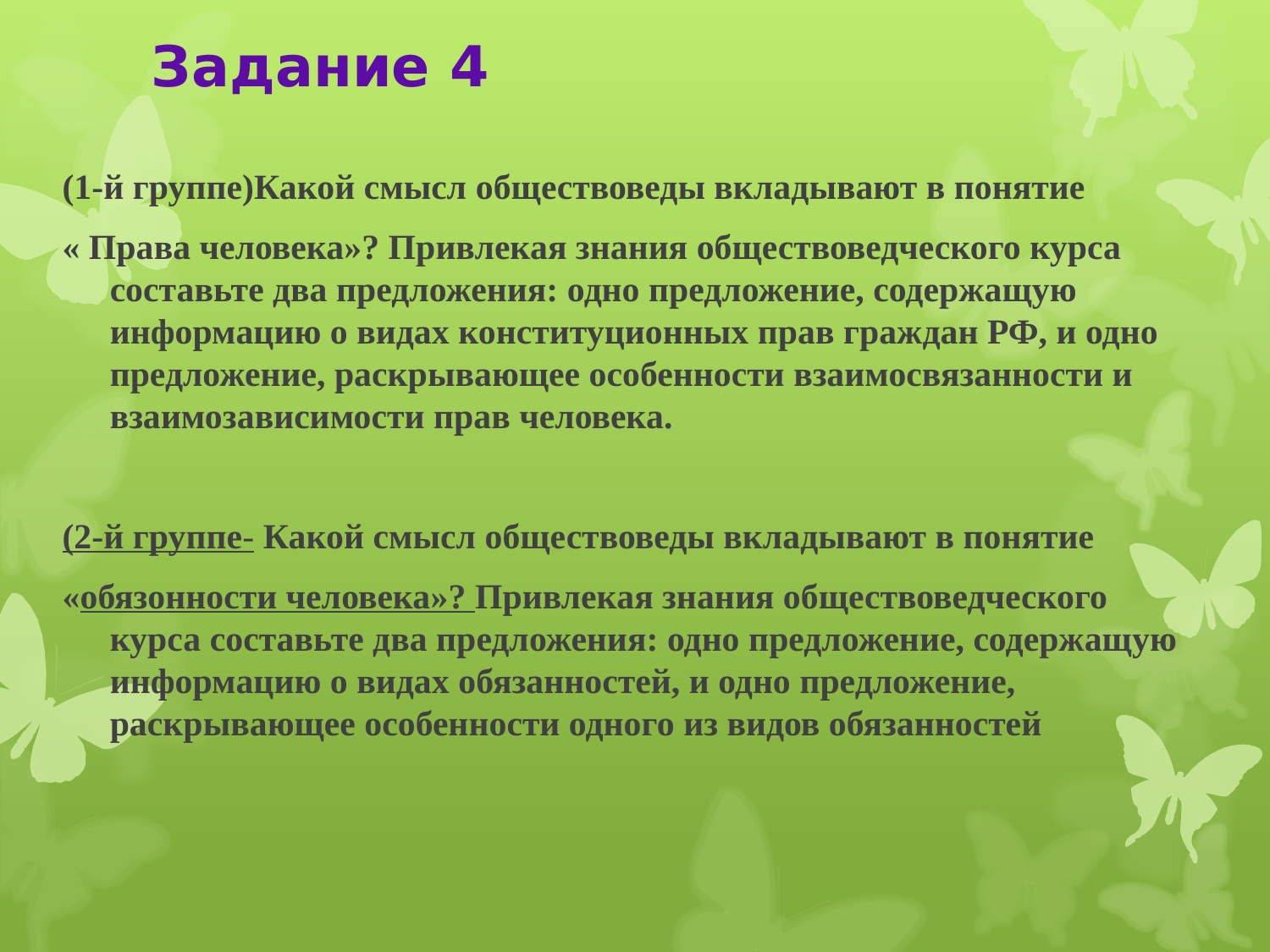

# Задание 4
(1-й группе)Какой смысл обществоведы вкладывают в понятие
« Права человека»? Привлекая знания обществоведческого курса составьте два предложения: одно предложение, содержащую информацию о видах конституционных прав граждан РФ, и одно предложение, раскрывающее особенности взаимосвязанности и взаимозависимости прав человека.

(2-й группе- Какой смысл обществоведы вкладывают в понятие
«обязонности человека»? Привлекая знания обществоведческого курса составьте два предложения: одно предложение, содержащую информацию о видах обязанностей, и одно предложение, раскрывающее особенности одного из видов обязанностей